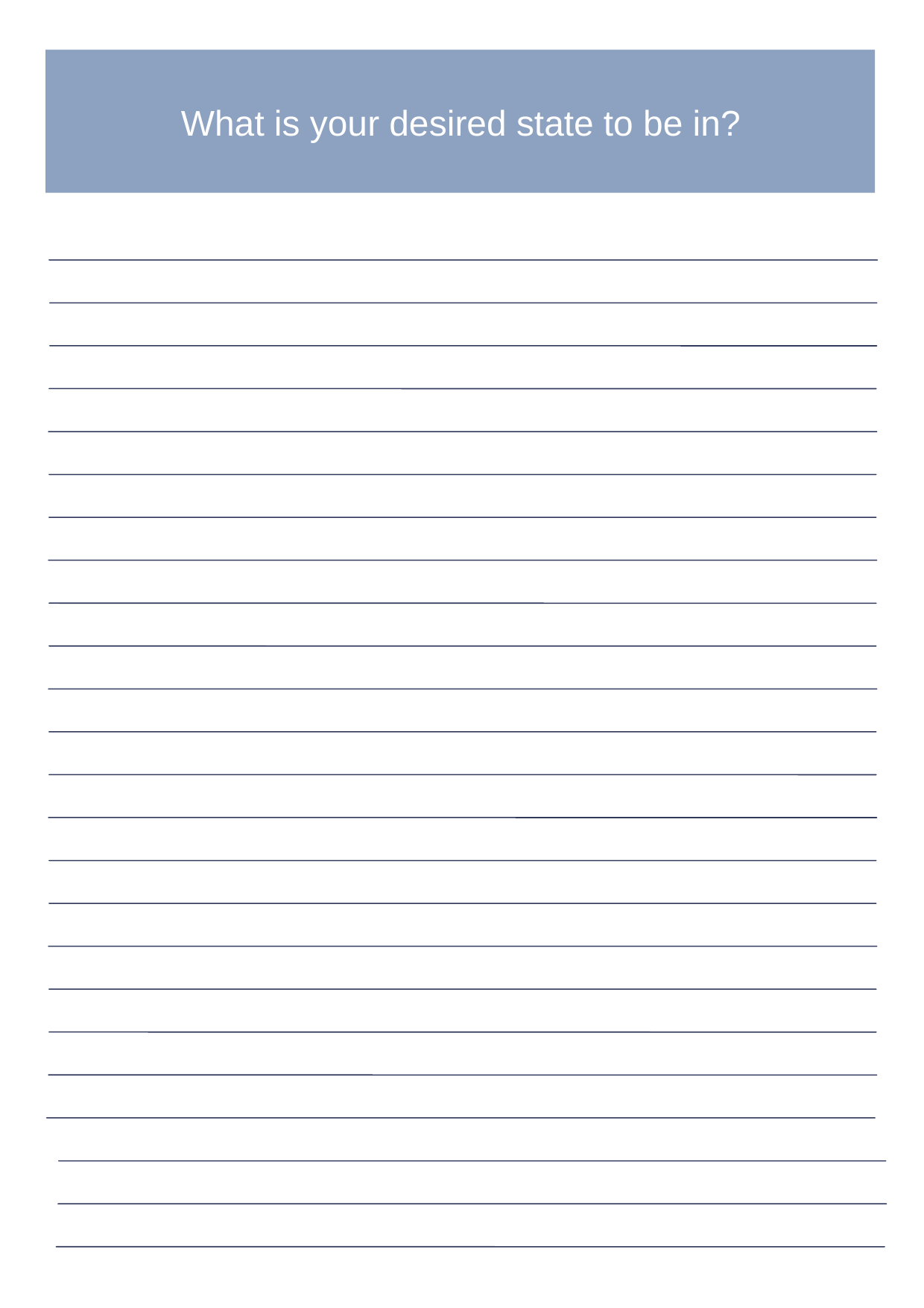

What is your desired state to be in?